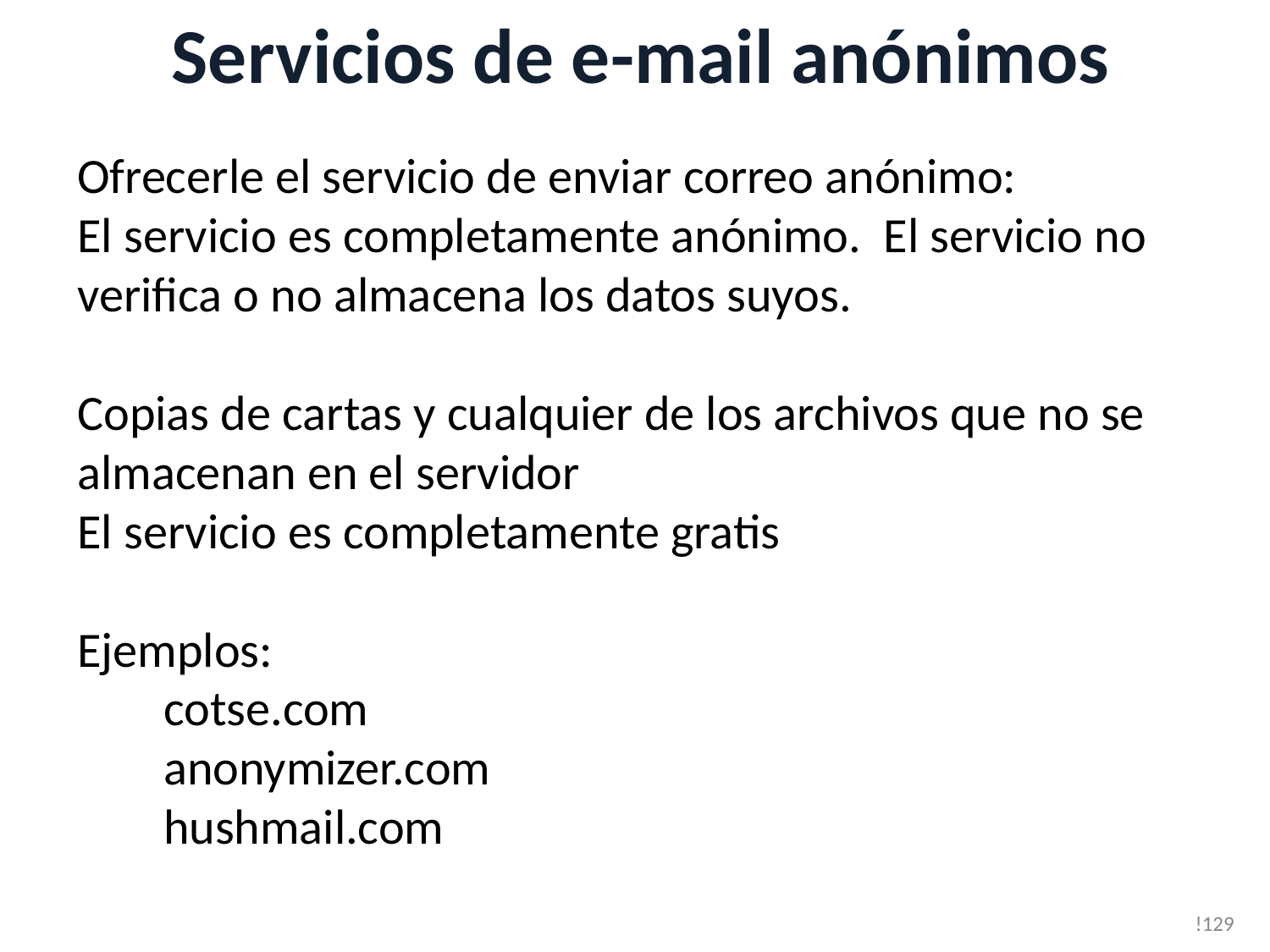

# Servicios de e-mail anónimos
Ofrecerle el servicio de enviar correo anónimo:
El servicio es completamente anónimo.  El servicio no verifica o no almacena los datos suyos.

Copias de cartas y cualquier de los archivos que no se almacenan en el servidor
El servicio es completamente gratis

Ejemplos:
  cotse.com
  anonymizer.com
  hushmail.com
!129